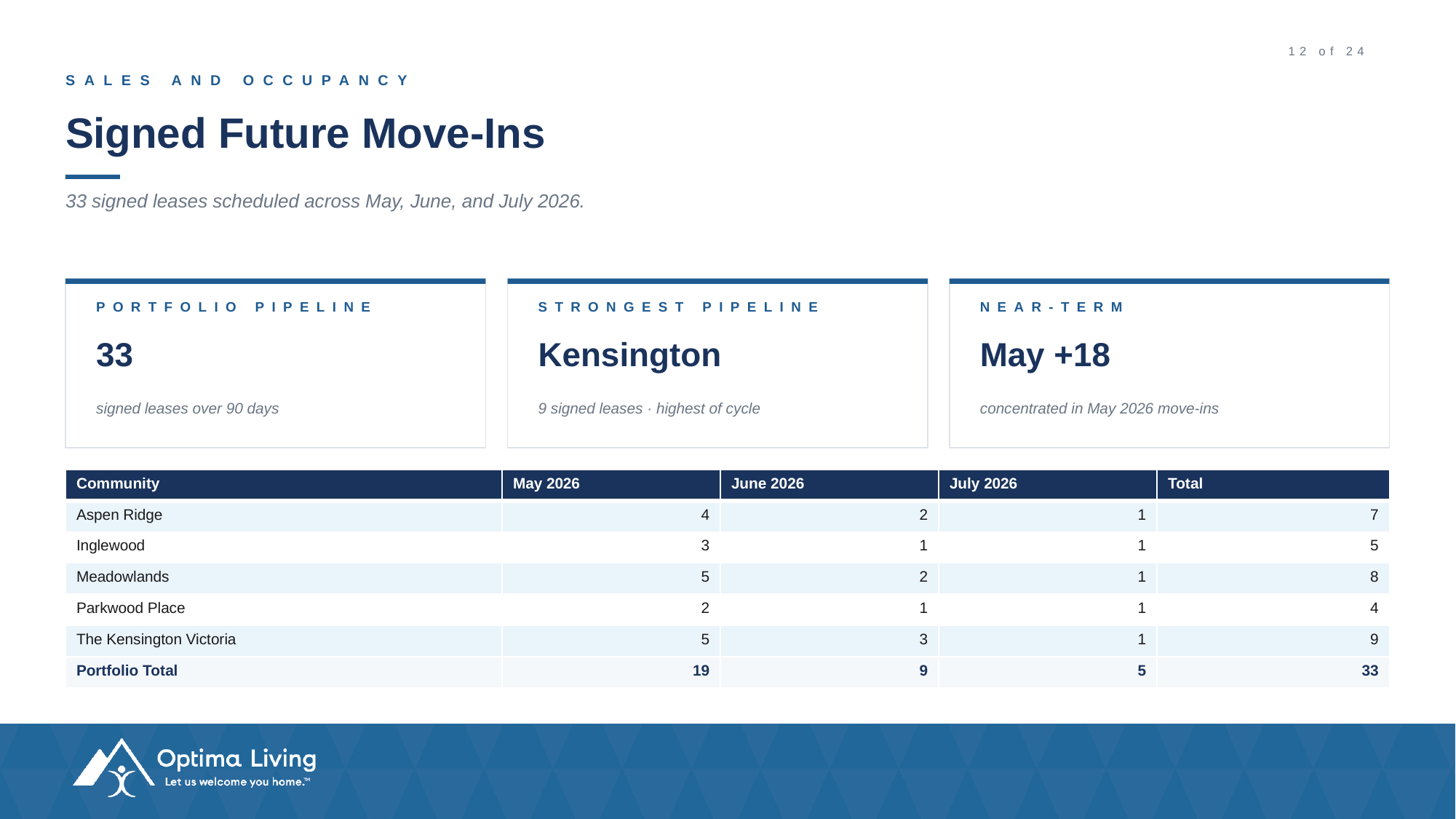

#
12 of 24
SALES AND OCCUPANCY
Signed Future Move-Ins

33 signed leases scheduled across May, June, and July 2026.

PORTFOLIO PIPELINE
STRONGEST PIPELINE
NEAR-TERM
33
Kensington
May +18
signed leases over 90 days
9 signed leases · highest of cycle
concentrated in May 2026 move-ins
| Community | May 2026 | June 2026 | July 2026 | Total |
| --- | --- | --- | --- | --- |
| Aspen Ridge | 4 | 2 | 1 | 7 |
| Inglewood | 3 | 1 | 1 | 5 |
| Meadowlands | 5 | 2 | 1 | 8 |
| Parkwood Place | 2 | 1 | 1 | 4 |
| The Kensington Victoria | 5 | 3 | 1 | 9 |
| Portfolio Total | 19 | 9 | 5 | 33 |